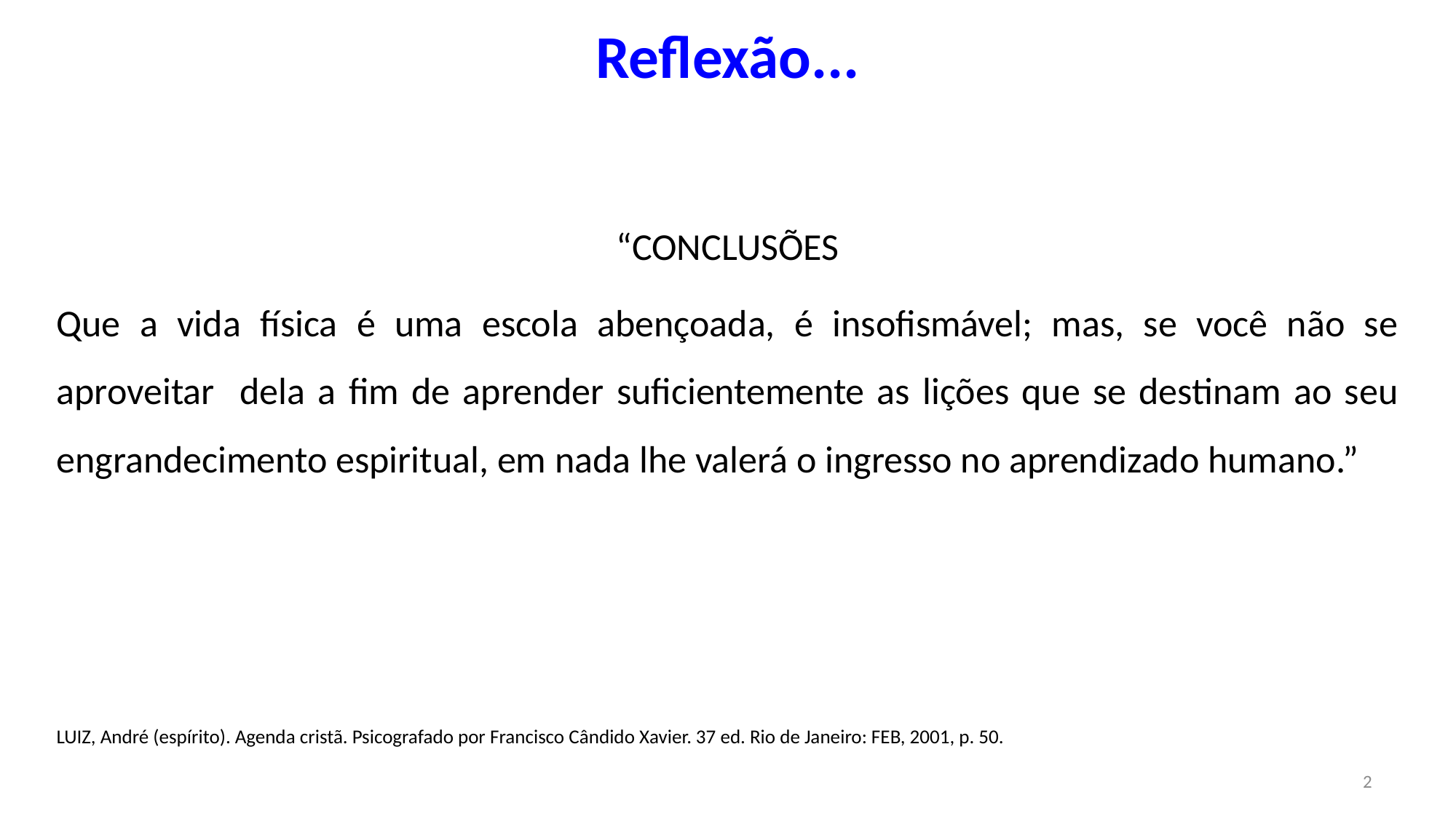

# Reflexão...
“CONCLUSÕES
Que a vida física é uma escola abençoada, é insofismável; mas, se você não se aproveitar  dela a fim de aprender suficientemente as lições que se destinam ao seu engrandecimento espiritual, em nada lhe valerá o ingresso no aprendizado humano.”

LUIZ, André (espírito). Agenda cristã. Psicografado por Francisco Cândido Xavier. 37 ed. Rio de Janeiro: FEB, 2001, p. 50.
2